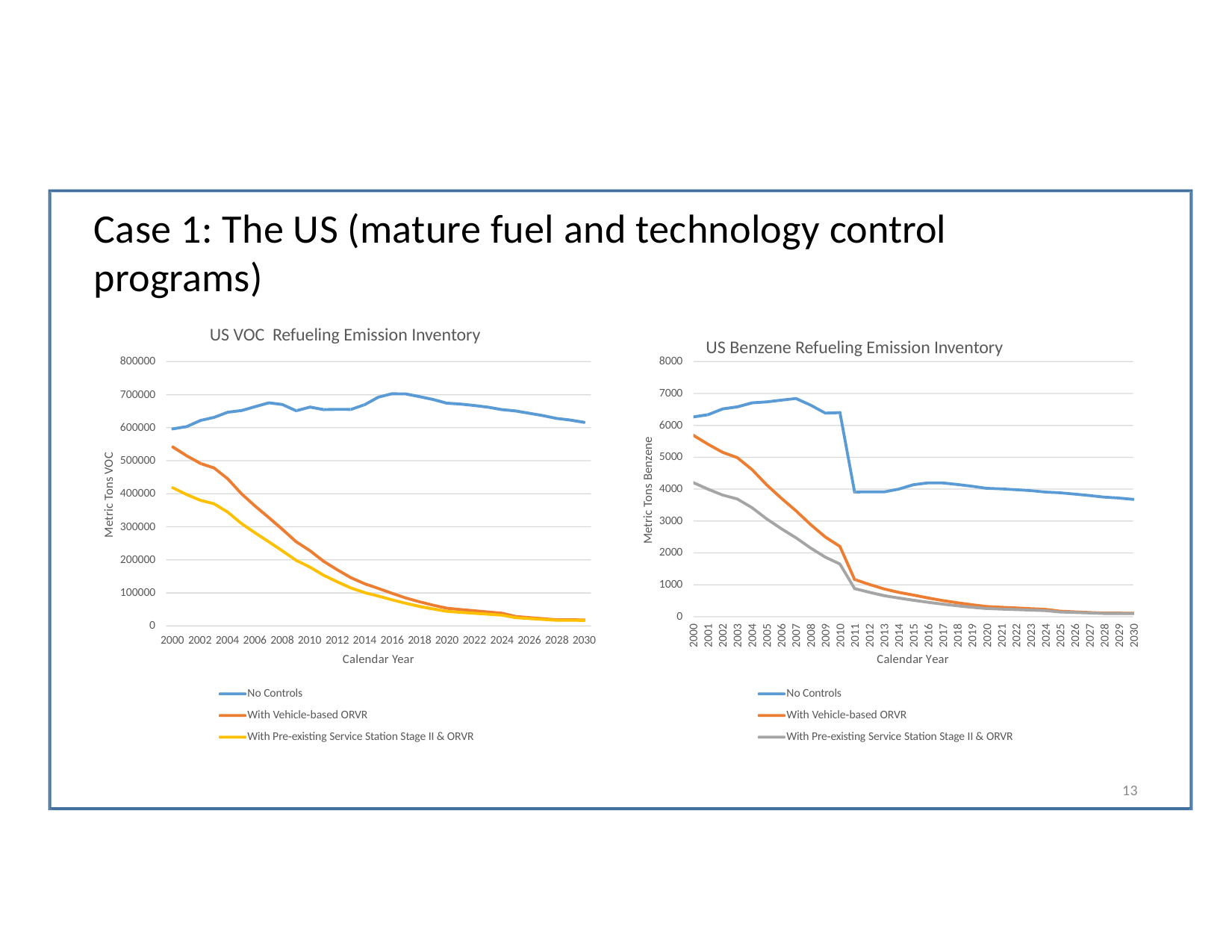

# Case 1: The US (mature fuel and technology control programs)
US VOC Refueling Emission Inventory
US Benzene Refueling Emission Inventory
8000
800000

7000
700000

6000
600000
Metric Tons Benzene

5000
Metric Tons VOC
500000
4000
400000
3000
300000
2000
200000
1000
100000
0
0
2000
2001
2002
2003
2004
2005
2006
2007
2008
2009
2010
2011
2012
2013
2014
2015
2016
2017
2018
2019
2020
2021
2022
2023
2024
2025
2026
2027
2028
2029
2030
2000 2002 2004 2006 2008 2010 2012 2014 2016 2018 2020 2022 2024 2026 2028 2030
Calendar Year
Calendar Year
No Controls
With Vehicle‐based ORVR
With Pre‐existing Service Station Stage II & ORVR
No Controls
With Vehicle‐based ORVR
With Pre‐existing Service Station Stage II & ORVR

13